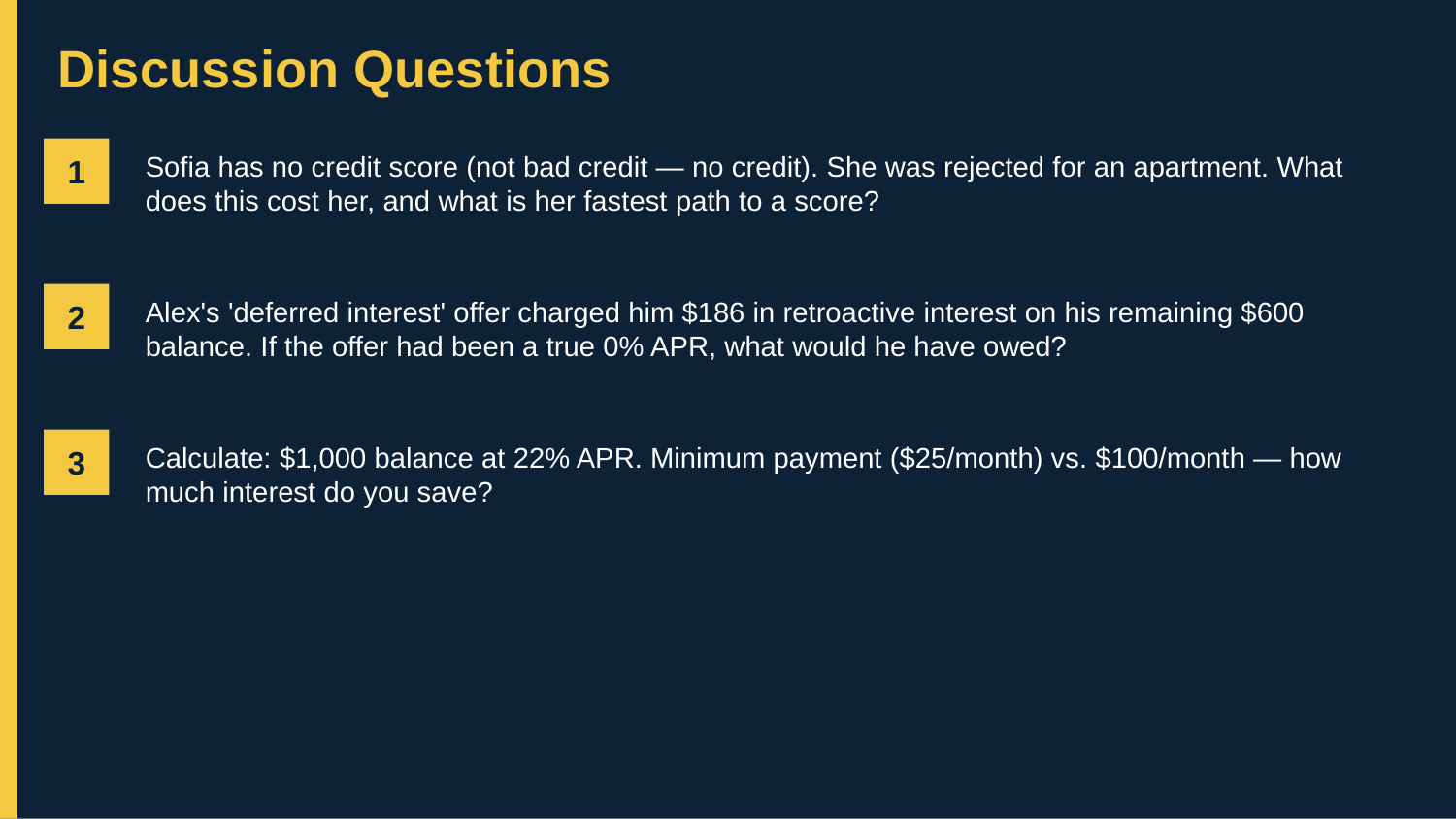

Discussion Questions

1
Sofia has no credit score (not bad credit — no credit). She was rejected for an apartment. What does this cost her, and what is her fastest path to a score?

2
Alex's 'deferred interest' offer charged him $186 in retroactive interest on his remaining $600 balance. If the offer had been a true 0% APR, what would he have owed?

3
Calculate: $1,000 balance at 22% APR. Minimum payment ($25/month) vs. $100/month — how much interest do you save?